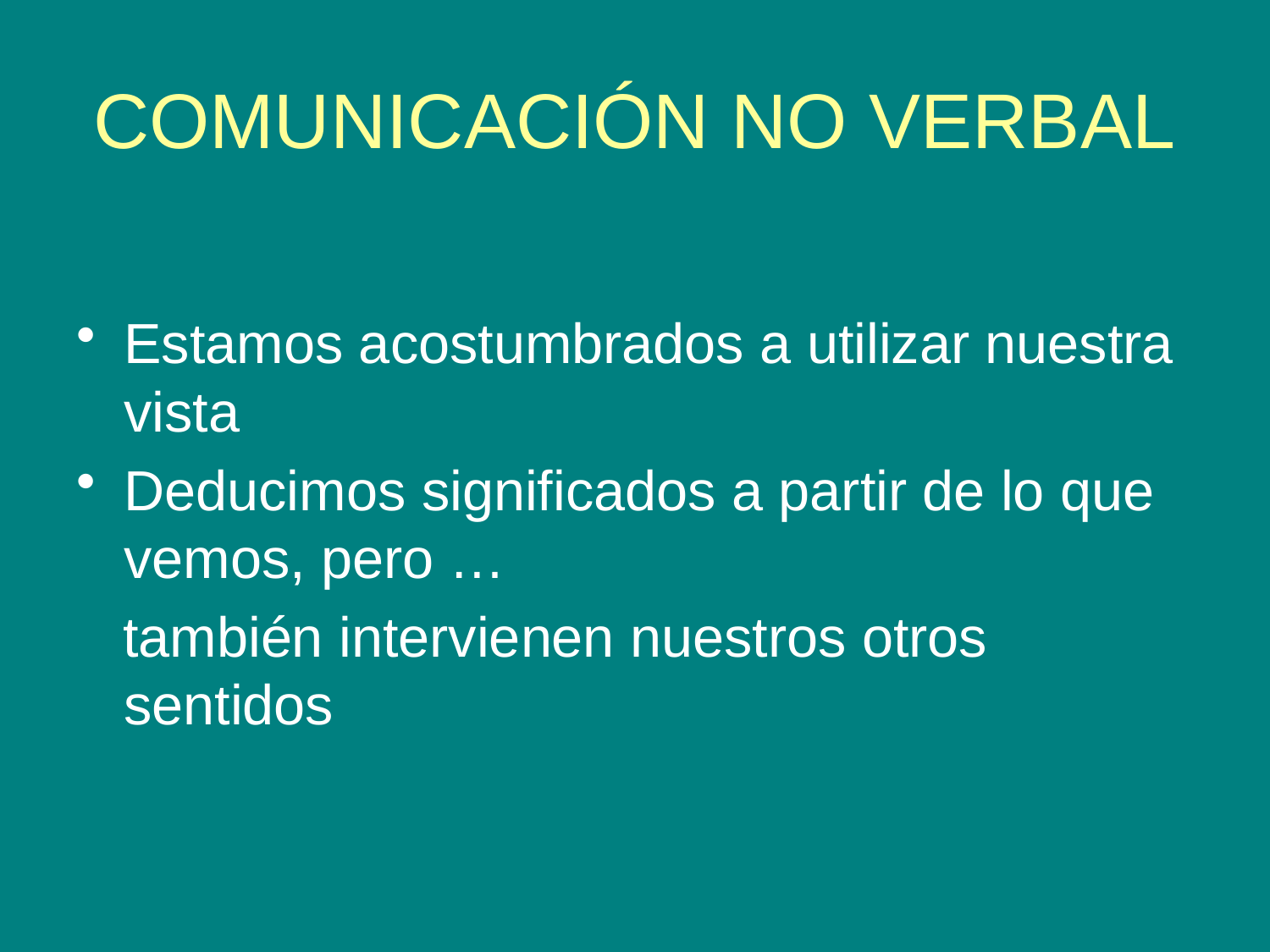

# COMUNICACIÓN NO VERBAL

Estamos acostumbrados a utilizar nuestra vista
Deducimos significados a partir de lo que vemos, pero …
   también intervienen nuestros otros sentidos